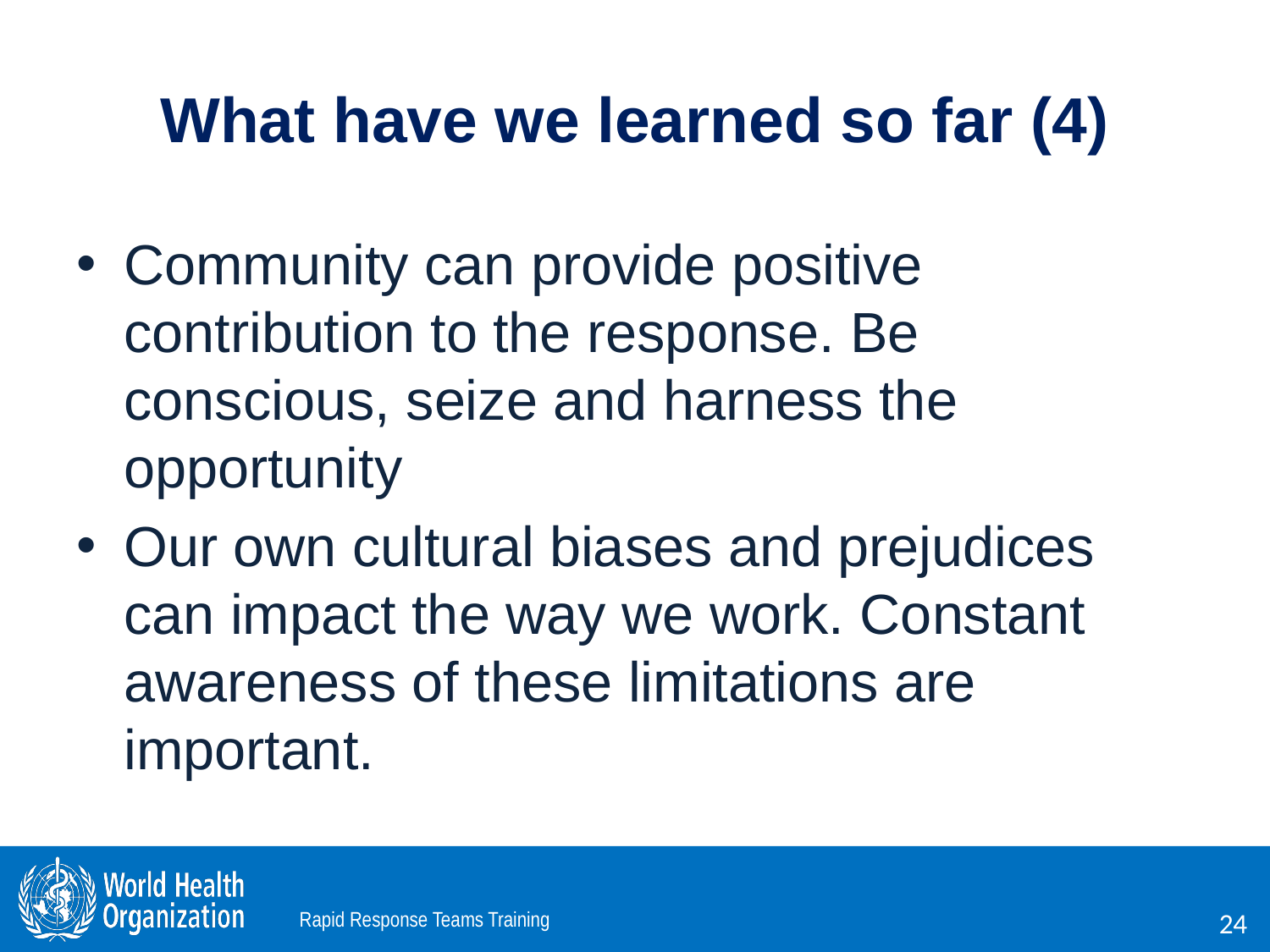

# What have we learned so far (4)
Community can provide positive contribution to the response. Be conscious, seize and harness the opportunity
Our own cultural biases and prejudices can impact the way we work. Constant awareness of these limitations are important.